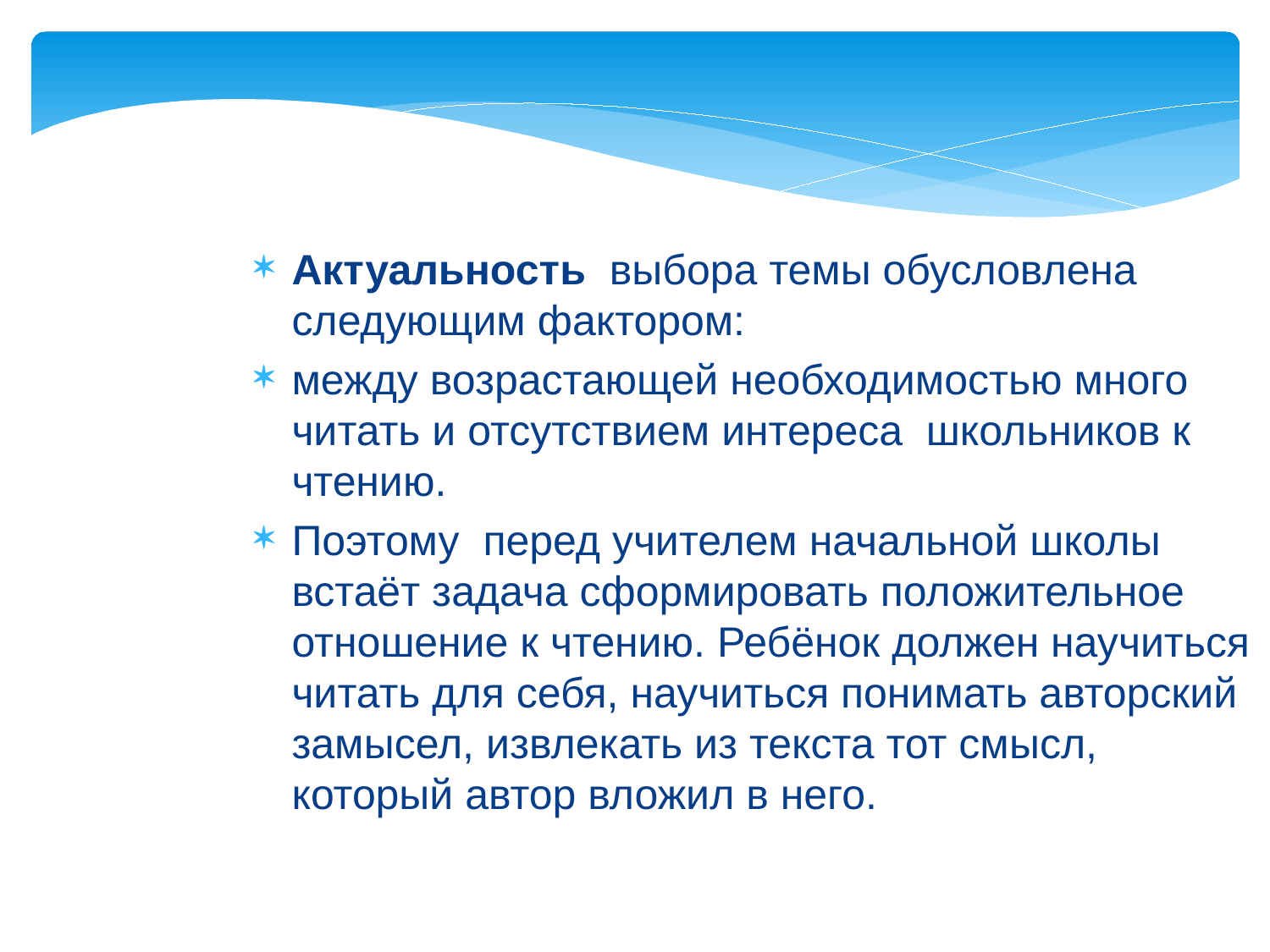

Актуальность  выбора темы обусловлена следующим фактором:
между возрастающей необходимостью много читать и отсутствием интереса  школьников к чтению.
Поэтому  перед учителем начальной школы встаёт задача сформировать положительное отношение к чтению. Ребёнок должен научиться читать для себя, научиться понимать авторский замысел, извлекать из текста тот смысл, который автор вложил в него.